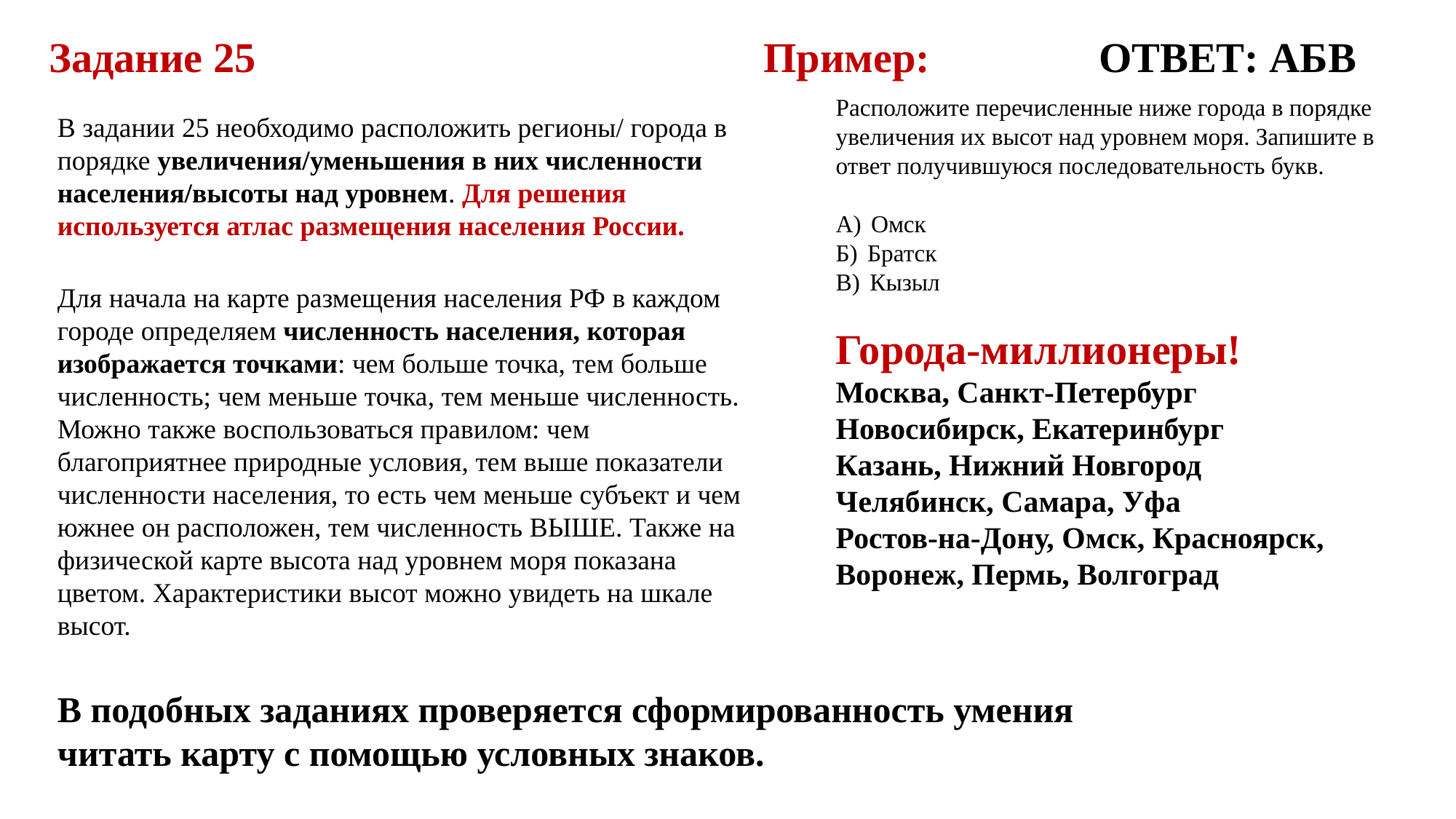

Задание 25
Пример:                ОТВЕТ: АБВ
Расположите перечисленные ниже города в порядке увеличения их высот над уровнем моря. Запишите в ответ получившуюся последовательность букв.

А)  Омск
Б)  Братск
В)  Кызыл
В задании 25 необходимо расположить регионы/ города в порядке увеличения/уменьшения в них численности населения/высоты над уровнем. Для решения используется атлас размещения населения России.
Для начала на карте размещения населения РФ в каждом городе определяем численность населения, которая изображается точками: чем больше точка, тем больше численность; чем меньше точка, тем меньше численность. Можно также воспользоваться правилом: чем благоприятнее природные условия, тем выше показатели численности населения, то есть чем меньше субъект и чем южнее он расположен, тем численность ВЫШЕ. Также на физической карте высота над уровнем моря показана цветом. Характеристики высот можно увидеть на шкале высот.
Города-миллионеры!
Москва, Санкт-Петербург
Новосибирск, Екатеринбург
Казань, Нижний Новгород
Челябинск, Самара, Уфа
Ростов-на-Дону, Омск, Красноярск, Воронеж, Пермь, Волгоград

В подобных заданиях проверяется сформированность умения читать карту с помощью условных знаков.